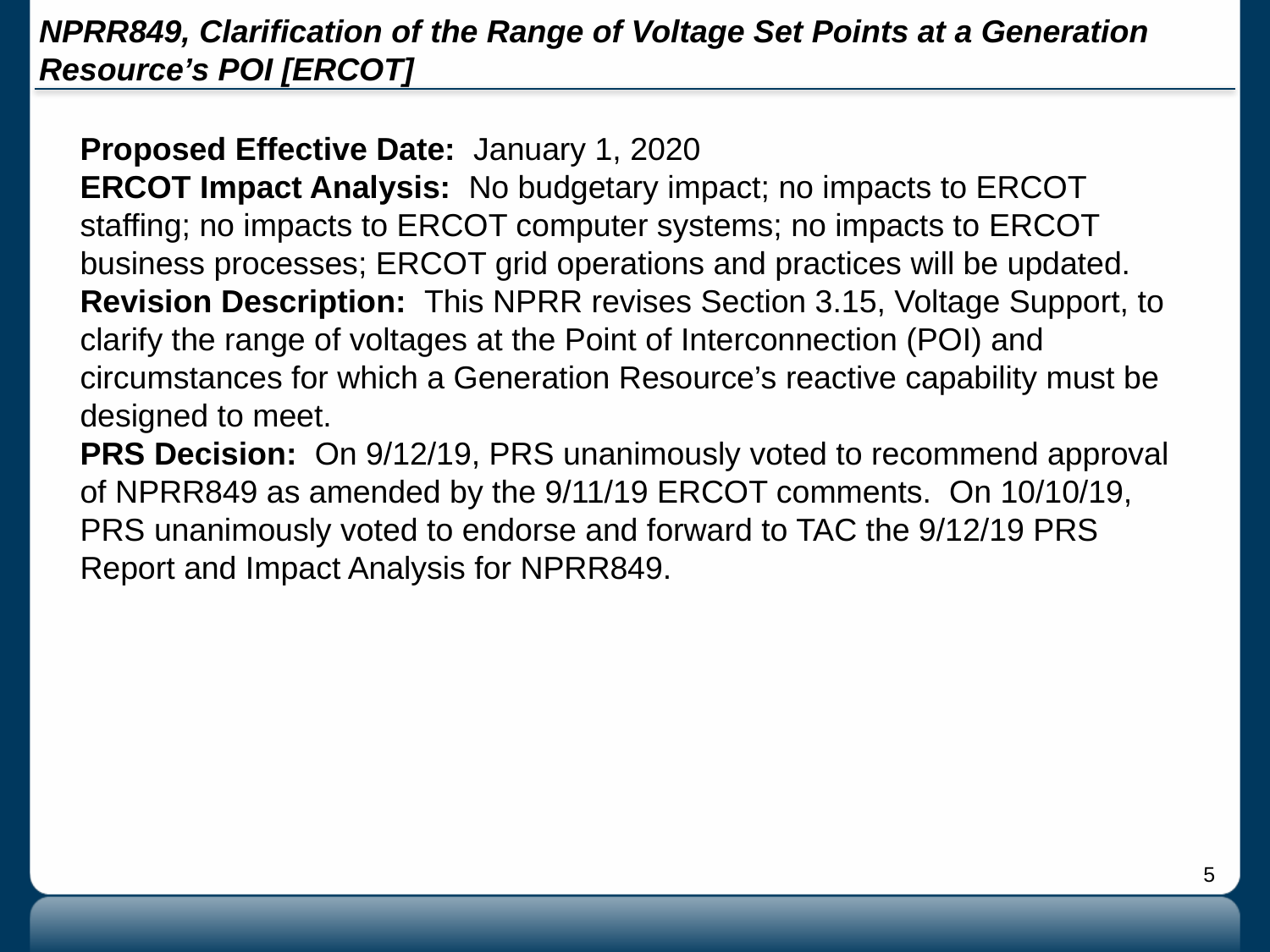

# NPRR849, Clarification of the Range of Voltage Set Points at a Generation Resource’s POI [ERCOT]
Proposed Effective Date:  January 1, 2020
ERCOT Impact Analysis:  No budgetary impact; no impacts to ERCOT staffing; no impacts to ERCOT computer systems; no impacts to ERCOT business processes; ERCOT grid operations and practices will be updated.
Revision Description:  This NPRR revises Section 3.15, Voltage Support, to clarify the range of voltages at the Point of Interconnection (POI) and circumstances for which a Generation Resource’s reactive capability must be designed to meet.
PRS Decision:  On 9/12/19, PRS unanimously voted to recommend approval of NPRR849 as amended by the 9/11/19 ERCOT comments.  On 10/10/19, PRS unanimously voted to endorse and forward to TAC the 9/12/19 PRS Report and Impact Analysis for NPRR849.